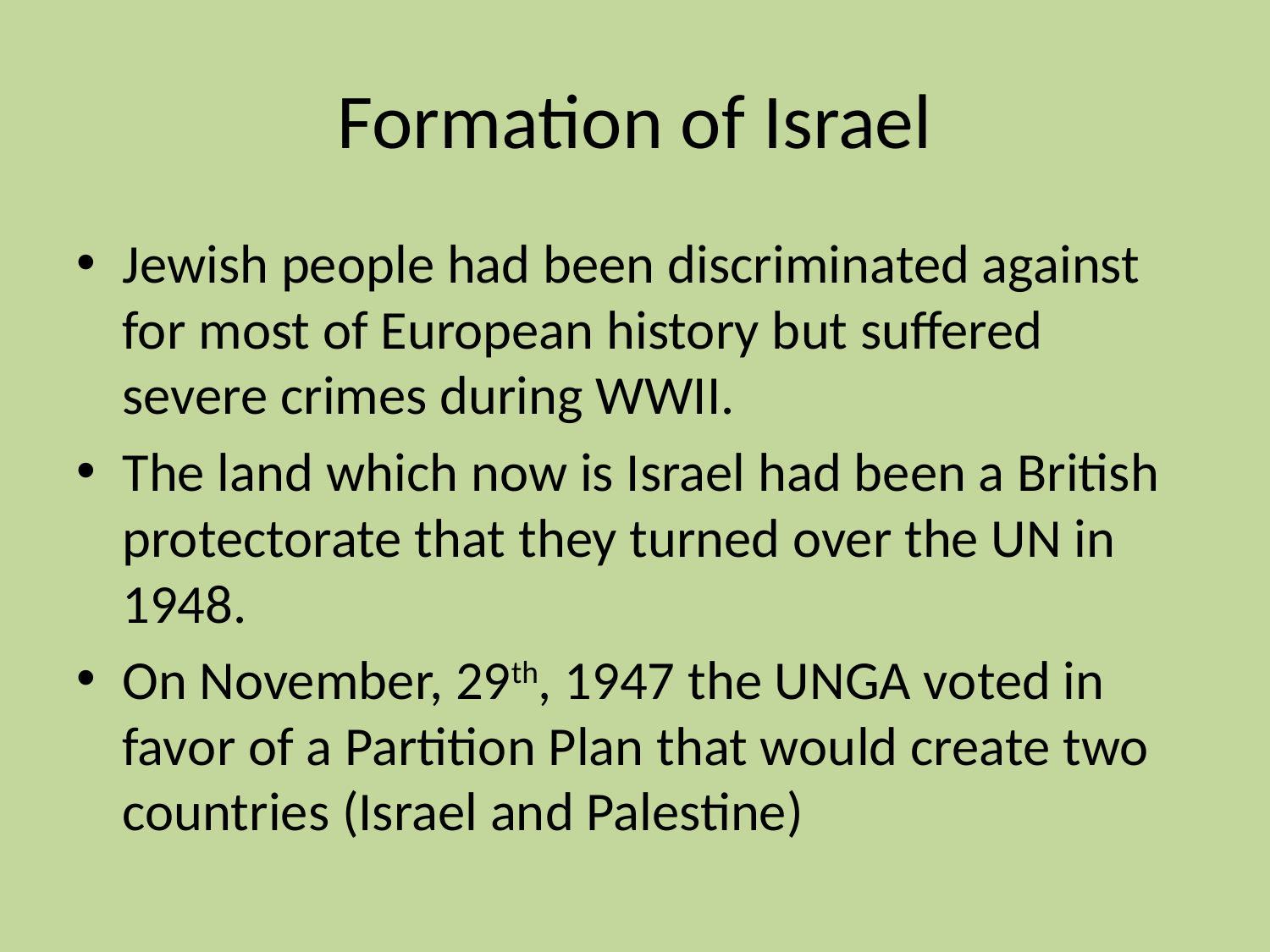

# Formation of Israel
Jewish people had been discriminated against for most of European history but suffered severe crimes during WWII.
The land which now is Israel had been a British protectorate that they turned over the UN in 1948.
On November, 29th, 1947 the UNGA voted in favor of a Partition Plan that would create two countries (Israel and Palestine)